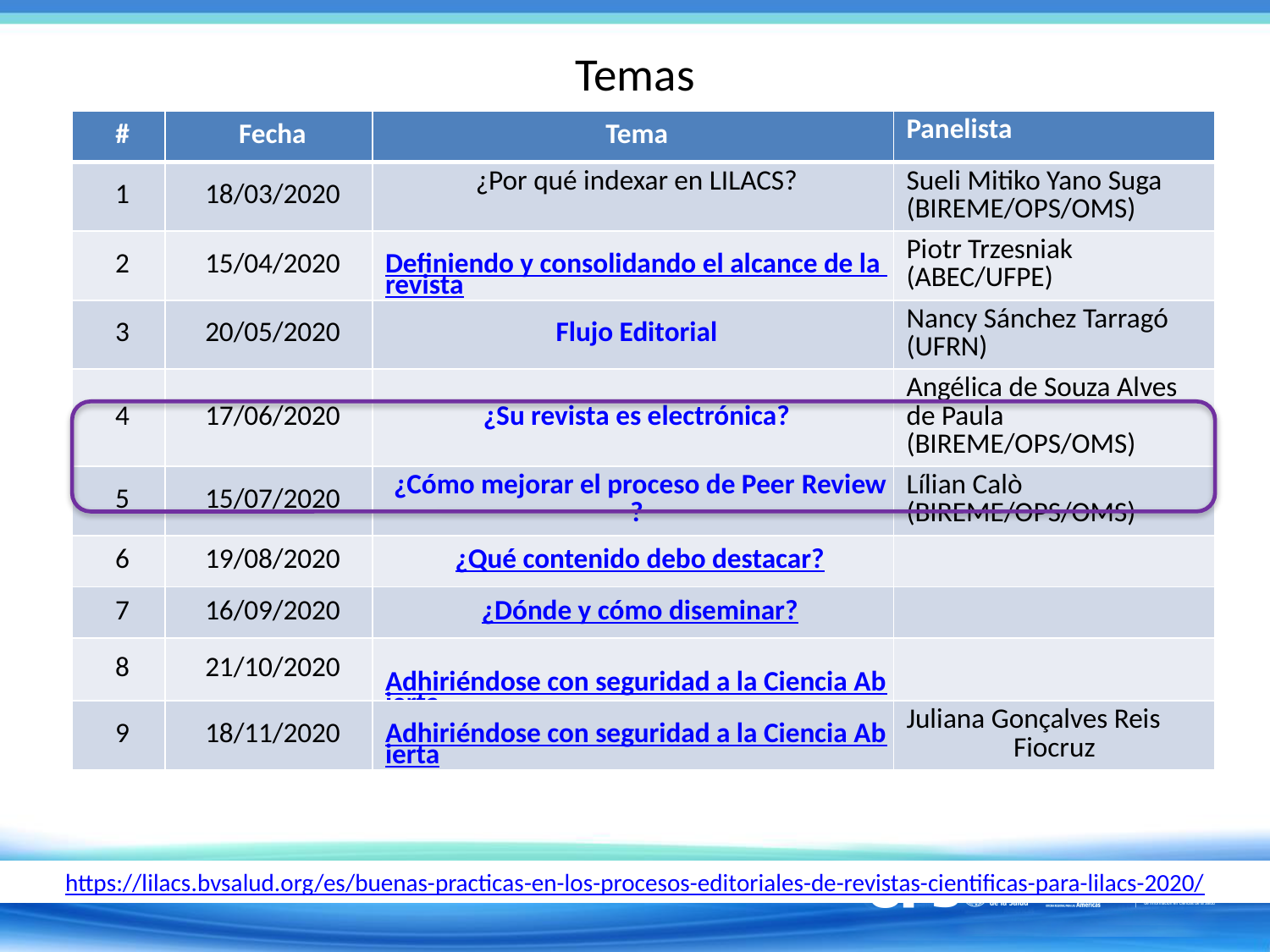

# Temas
| # | Fecha | Tema | Panelista |
| --- | --- | --- | --- |
| 1 | 18/03/2020 | ¿Por qué indexar en LILACS? | Sueli Mitiko Yano Suga (BIREME/OPS/OMS) |
| 2 | 15/04/2020 | Definiendo y consolidando el alcance de la revista | Piotr Trzesniak (ABEC/UFPE) |
| 3 | 20/05/2020 | Flujo Editorial | Nancy Sánchez Tarragó (UFRN) |
| 4 | 17/06/2020 | ¿Su revista es electrónica? | Angélica de Souza Alves de Paula (BIREME/OPS/OMS) |
| 5 | 15/07/2020 | ¿Cómo mejorar el proceso de Peer Review? | Lílian Calò (BIREME/OPS/OMS) |
| 6 | 19/08/2020 | ¿Qué contenido debo destacar? |  |
| 7 | 16/09/2020 | ¿Dónde y cómo diseminar? |  |
| 8 | 21/10/2020 | Adhiriéndose con seguridad a la Ciencia Abierta |  |
| 9 | 18/11/2020 | Adhiriéndose con seguridad a la Ciencia Abierta | Juliana Gonçalves Reis Fiocruz |

https://lilacs.bvsalud.org/es/buenas-practicas-en-los-procesos-editoriales-de-revistas-cientificas-para-lilacs-2020/